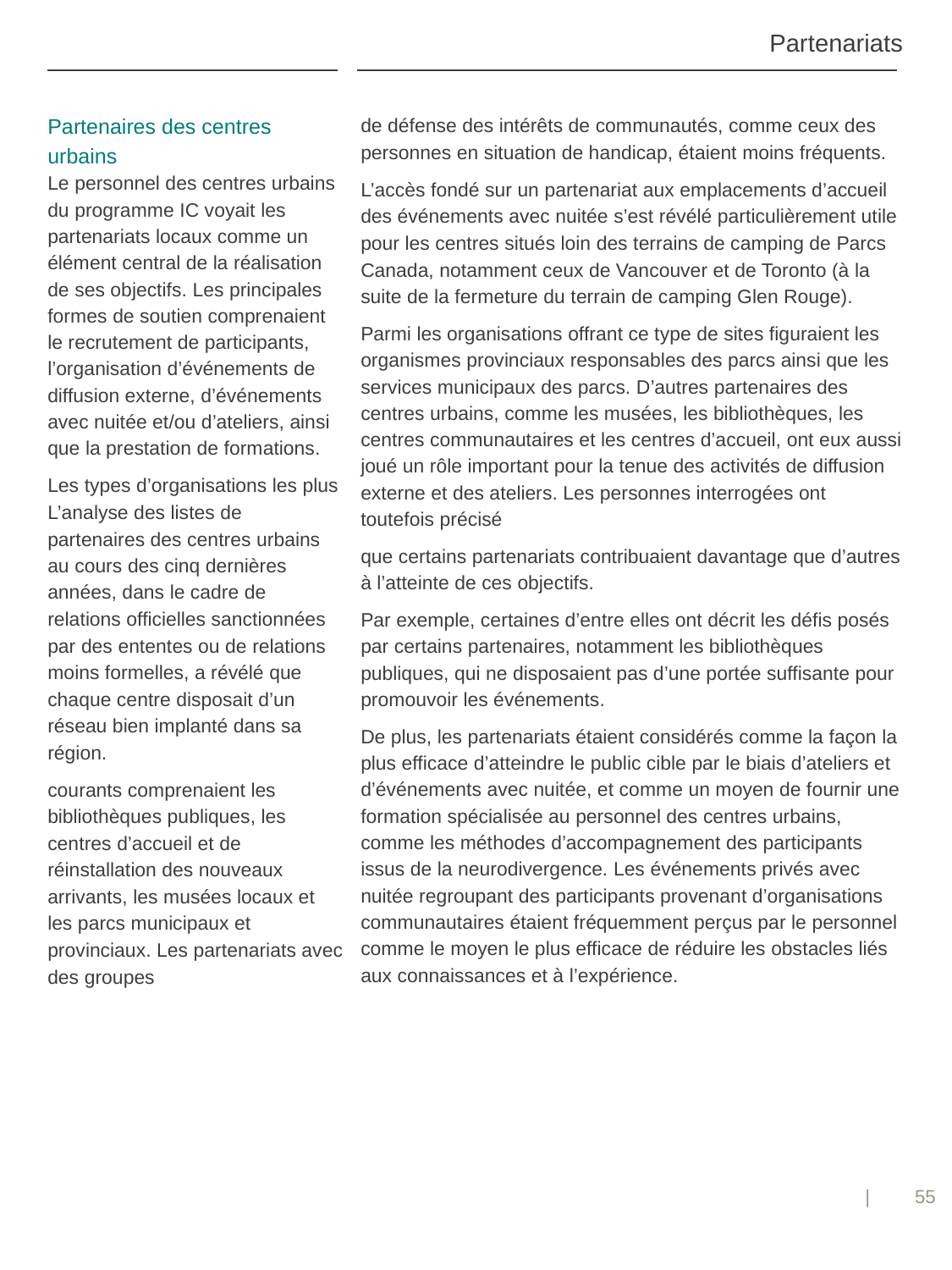

# Partenariats
Partenaires des centres urbains
Le personnel des centres urbains du programme IC voyait les partenariats locaux comme un élément central de la réalisation de ses objectifs. Les principales formes de soutien comprenaient le recrutement de participants, l’organisation d’événements de diffusion externe, d’événements avec nuitée et/ou d’ateliers, ainsi que la prestation de formations.
Les types d’organisations les plus L’analyse des listes de partenaires des centres urbains au cours des cinq dernières années, dans le cadre de relations officielles sanctionnées par des ententes ou de relations moins formelles, a révélé que chaque centre disposait d’un réseau bien implanté dans sa région.
courants comprenaient les bibliothèques publiques, les centres d’accueil et de réinstallation des nouveaux arrivants, les musées locaux et les parcs municipaux et provinciaux. Les partenariats avec des groupes
de défense des intérêts de communautés, comme ceux des personnes en situation de handicap, étaient moins fréquents.
L’accès fondé sur un partenariat aux emplacements d’accueil des événements avec nuitée s’est révélé particulièrement utile pour les centres situés loin des terrains de camping de Parcs Canada, notamment ceux de Vancouver et de Toronto (à la suite de la fermeture du terrain de camping Glen Rouge).
Parmi les organisations offrant ce type de sites figuraient les organismes provinciaux responsables des parcs ainsi que les services municipaux des parcs. D’autres partenaires des centres urbains, comme les musées, les bibliothèques, les centres communautaires et les centres d’accueil, ont eux aussi joué un rôle important pour la tenue des activités de diffusion externe et des ateliers. Les personnes interrogées ont toutefois précisé
que certains partenariats contribuaient davantage que d’autres à l’atteinte de ces objectifs.
Par exemple, certaines d’entre elles ont décrit les défis posés par certains partenaires, notamment les bibliothèques publiques, qui ne disposaient pas d’une portée suffisante pour promouvoir les événements.
De plus, les partenariats étaient considérés comme la façon la plus efficace d’atteindre le public cible par le biais d’ateliers et d’événements avec nuitée, et comme un moyen de fournir une formation spécialisée au personnel des centres urbains, comme les méthodes d’accompagnement des participants issus de la neurodivergence. Les événements privés avec nuitée regroupant des participants provenant d’organisations communautaires étaient fréquemment perçus par le personnel comme le moyen le plus efficace de réduire les obstacles liés aux connaissances et à l’expérience.